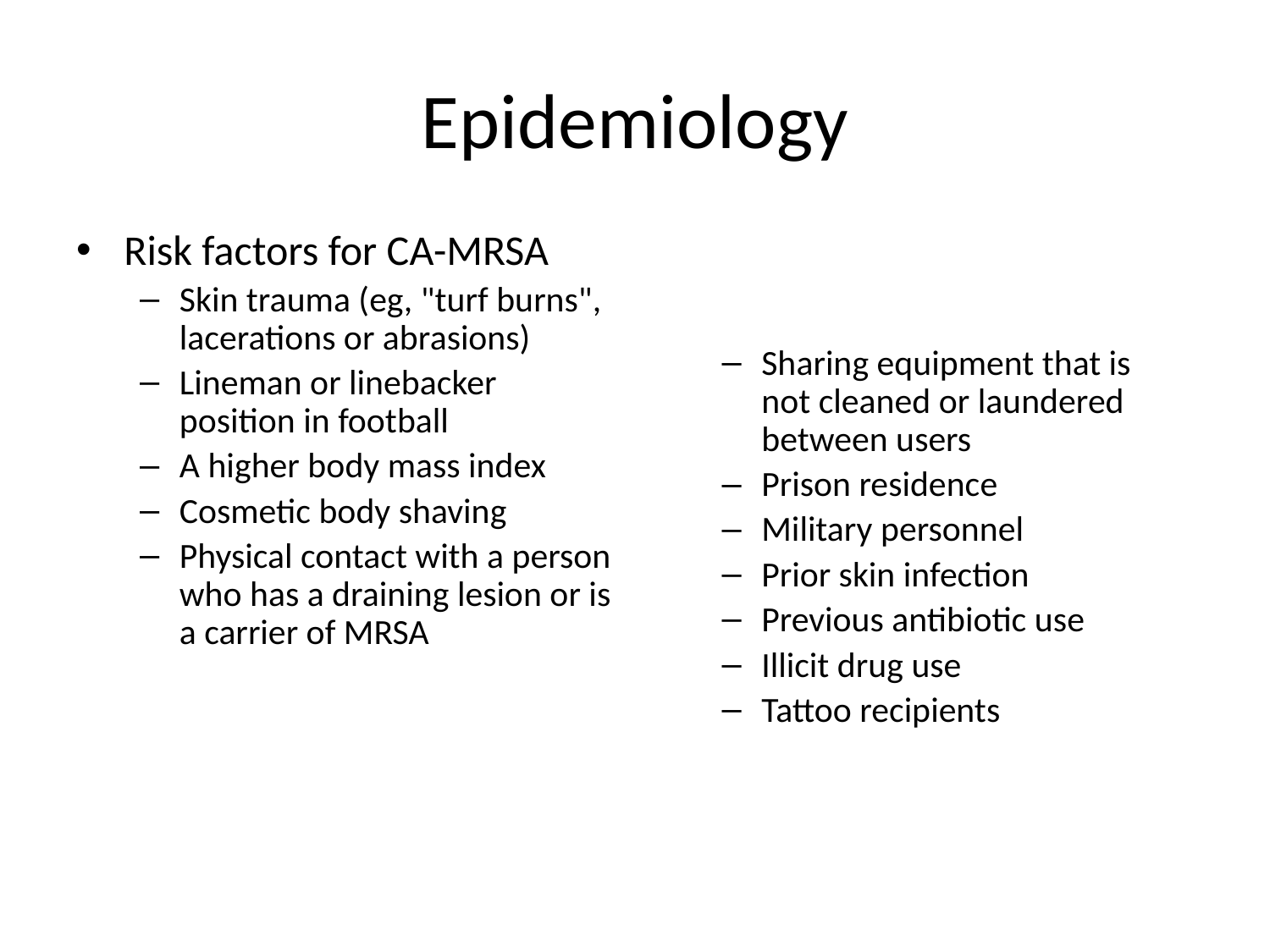

# Epidemiology
Risk factors for CA-MRSA
Skin trauma (eg, "turf burns", lacerations or abrasions)
Lineman or linebacker position in football
A higher body mass index
Cosmetic body shaving
Physical contact with a person who has a draining lesion or is a carrier of MRSA
Sharing equipment that is not cleaned or laundered between users
Prison residence
Military personnel
Prior skin infection
Previous antibiotic use
Illicit drug use
Tattoo recipients